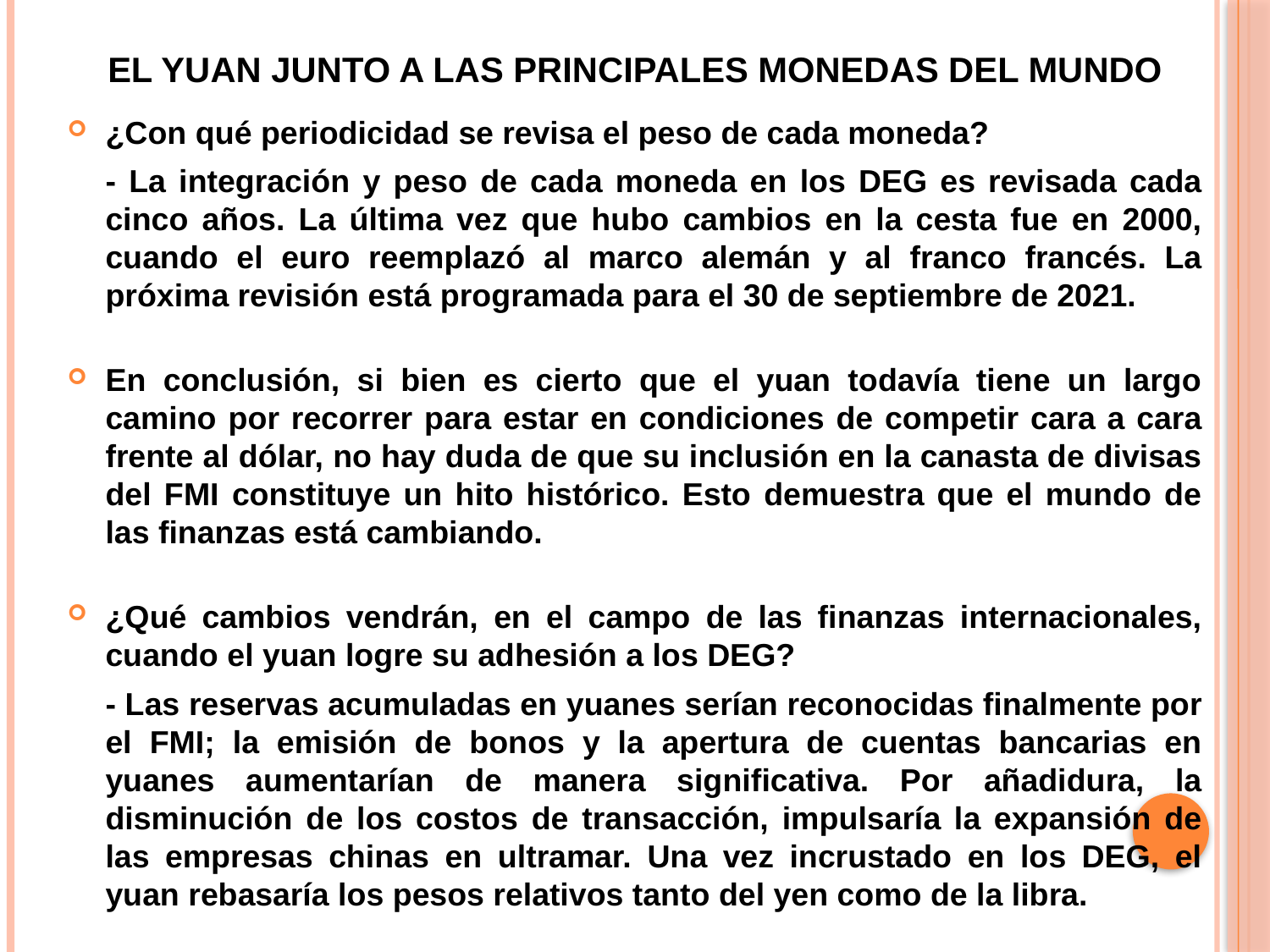

# el yuan junto a las principales monedas del mundo
¿Con qué periodicidad se revisa el peso de cada moneda?
	- La integración y peso de cada moneda en los DEG es revisada cada cinco años. La última vez que hubo cambios en la cesta fue en 2000, cuando el euro reemplazó al marco alemán y al franco francés. La próxima revisión está programada para el 30 de septiembre de 2021.

En conclusión, si bien es cierto que el yuan todavía tiene un largo camino por recorrer para estar en condiciones de competir cara a cara frente al dólar, no hay duda de que su inclusión en la canasta de divisas del FMI constituye un hito histórico. Esto demuestra que el mundo de las finanzas está cambiando.

¿Qué cambios vendrán, en el campo de las finanzas internacionales, cuando el yuan logre su adhesión a los DEG?
	- Las reservas acumuladas en yuanes serían reconocidas finalmente por el FMI; la emisión de bonos y la apertura de cuentas bancarias en yuanes aumentarían de manera significativa. Por añadidura, la disminución de los costos de transacción, impulsaría la expansión de las empresas chinas en ultramar. Una vez incrustado en los DEG, el yuan rebasaría los pesos relativos tanto del yen como de la libra.